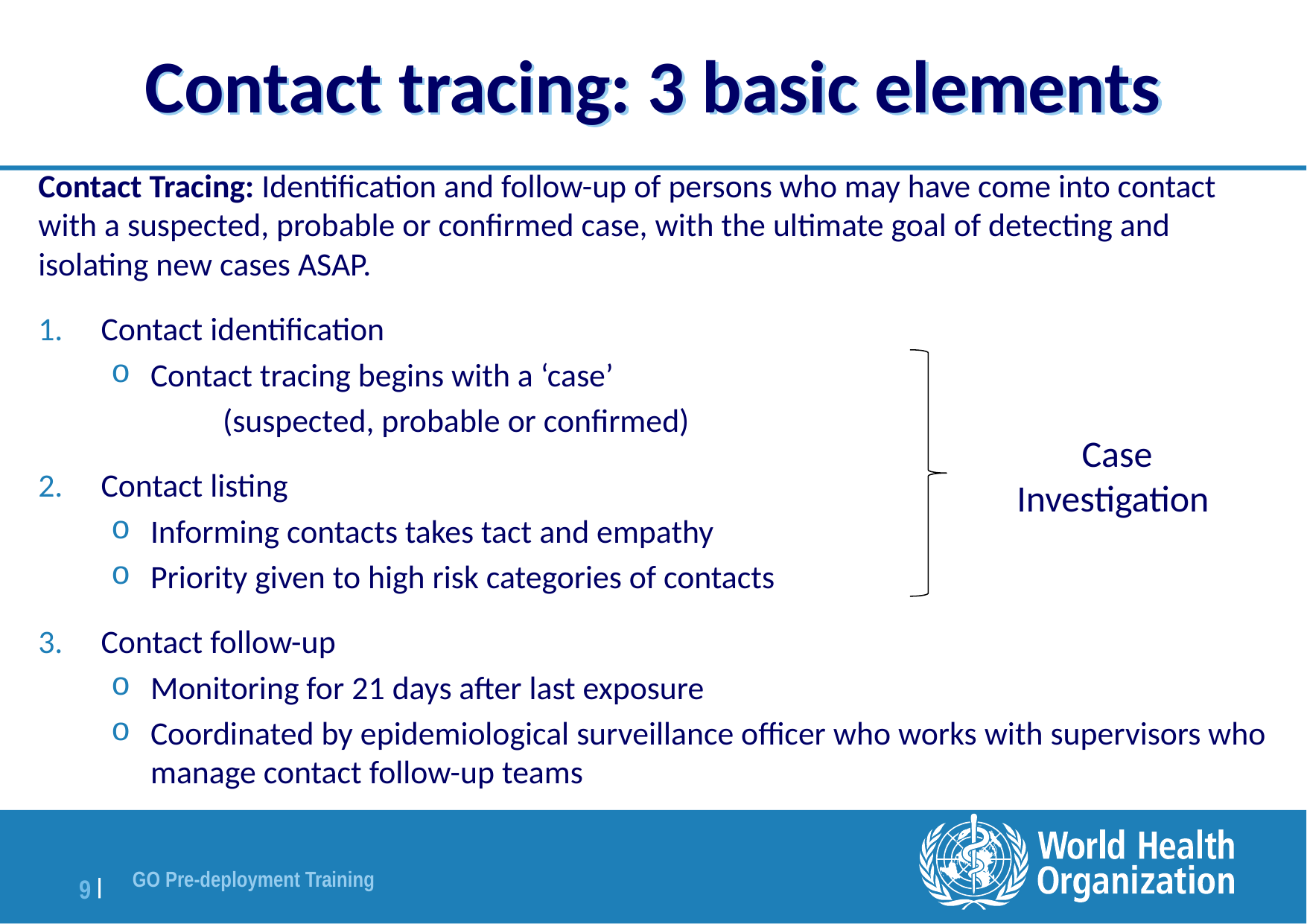

# Contact tracing: 3 basic elements
Contact Tracing: Identification and follow-up of persons who may have come into contact with a suspected, probable or confirmed case, with the ultimate goal of detecting and isolating new cases ASAP.
Contact identification
Contact tracing begins with a ‘case’
	(suspected, probable or confirmed)
Contact listing
Informing contacts takes tact and empathy
Priority given to high risk categories of contacts
Contact follow-up
Monitoring for 21 days after last exposure
Coordinated by epidemiological surveillance officer who works with supervisors who manage contact follow-up teams

Case
Investigation